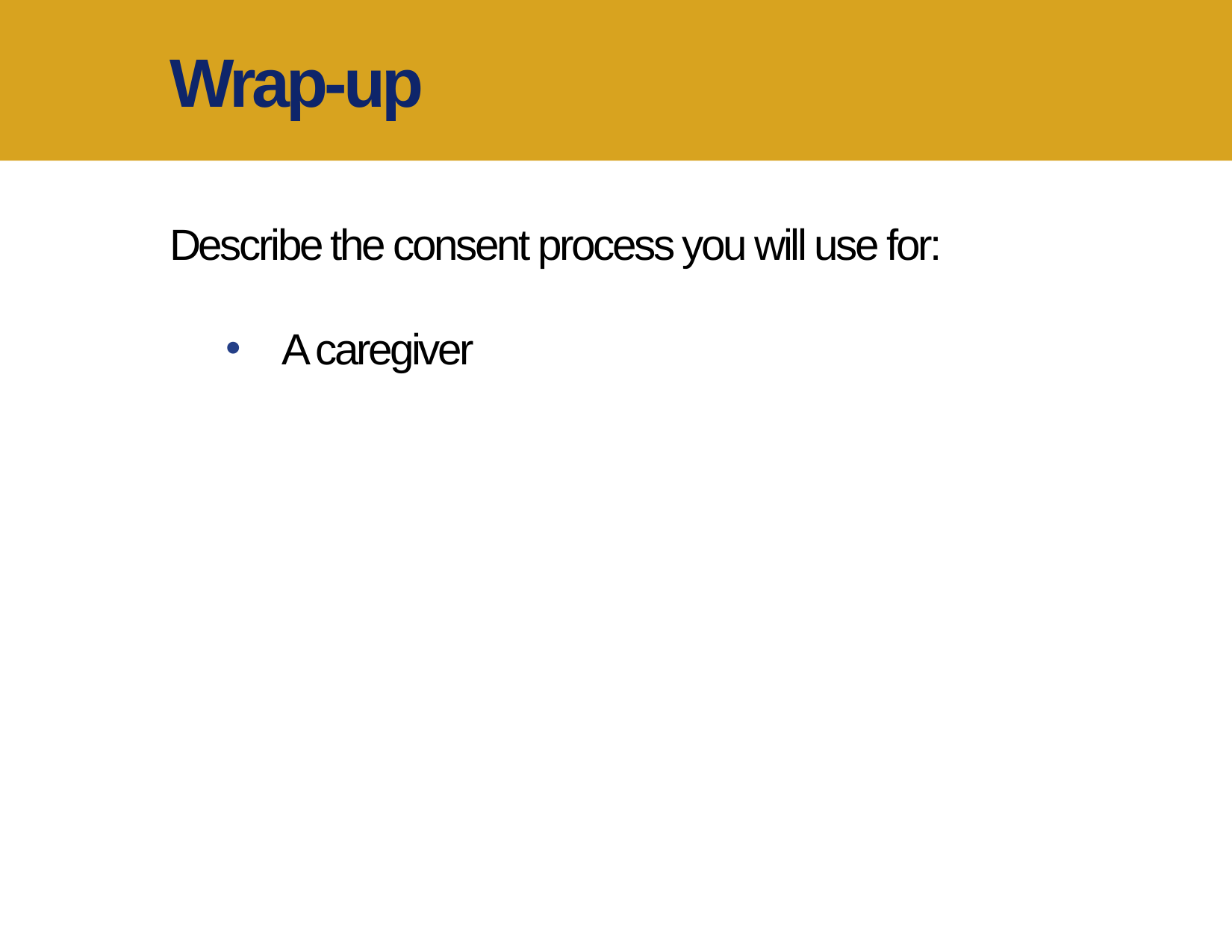

Wrap-up
Describe the consent process you will use for:

A caregiver